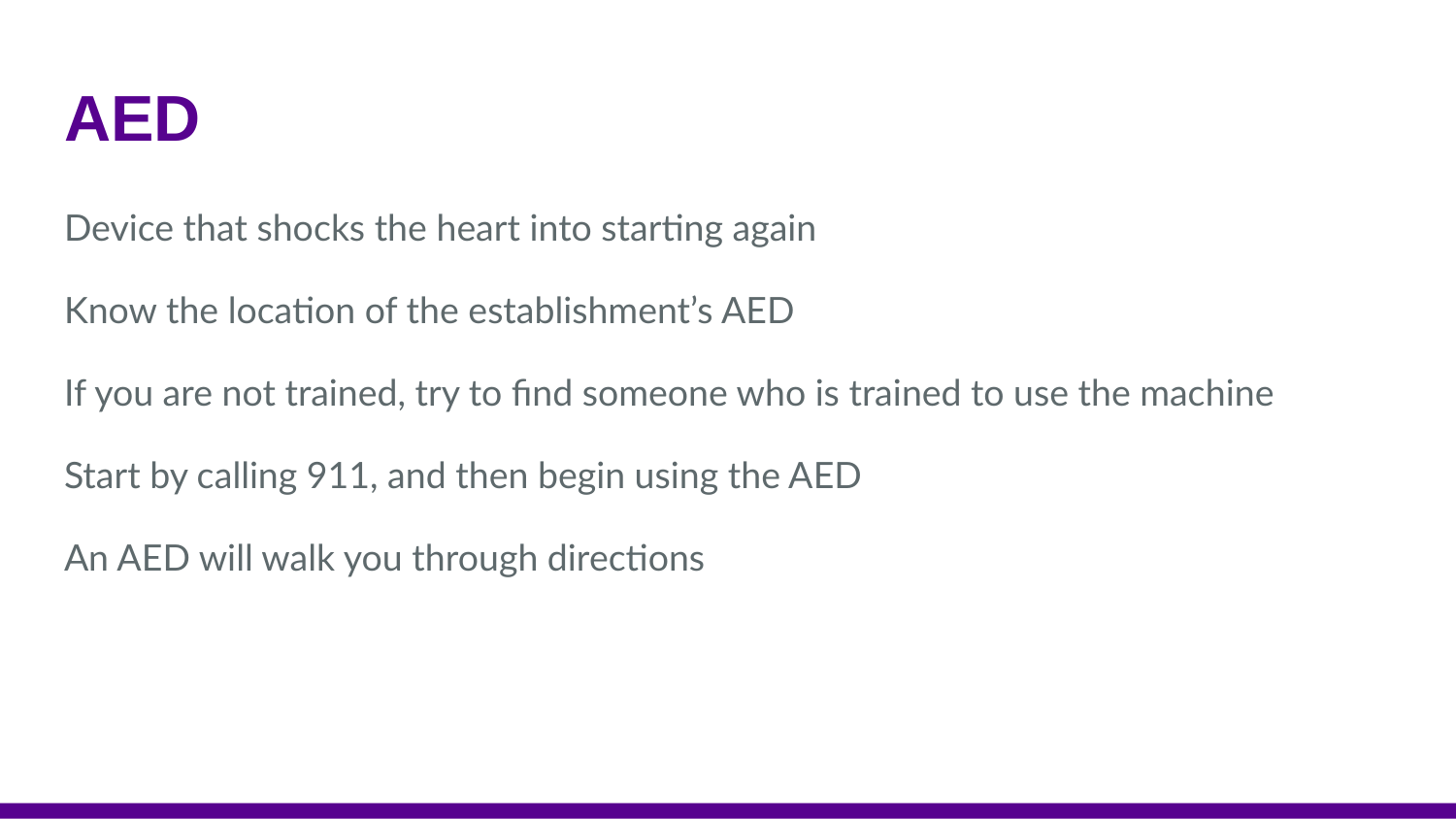

# AED
Device that shocks the heart into starting again
Know the location of the establishment’s AED
If you are not trained, try to find someone who is trained to use the machine
Start by calling 911, and then begin using the AED
An AED will walk you through directions